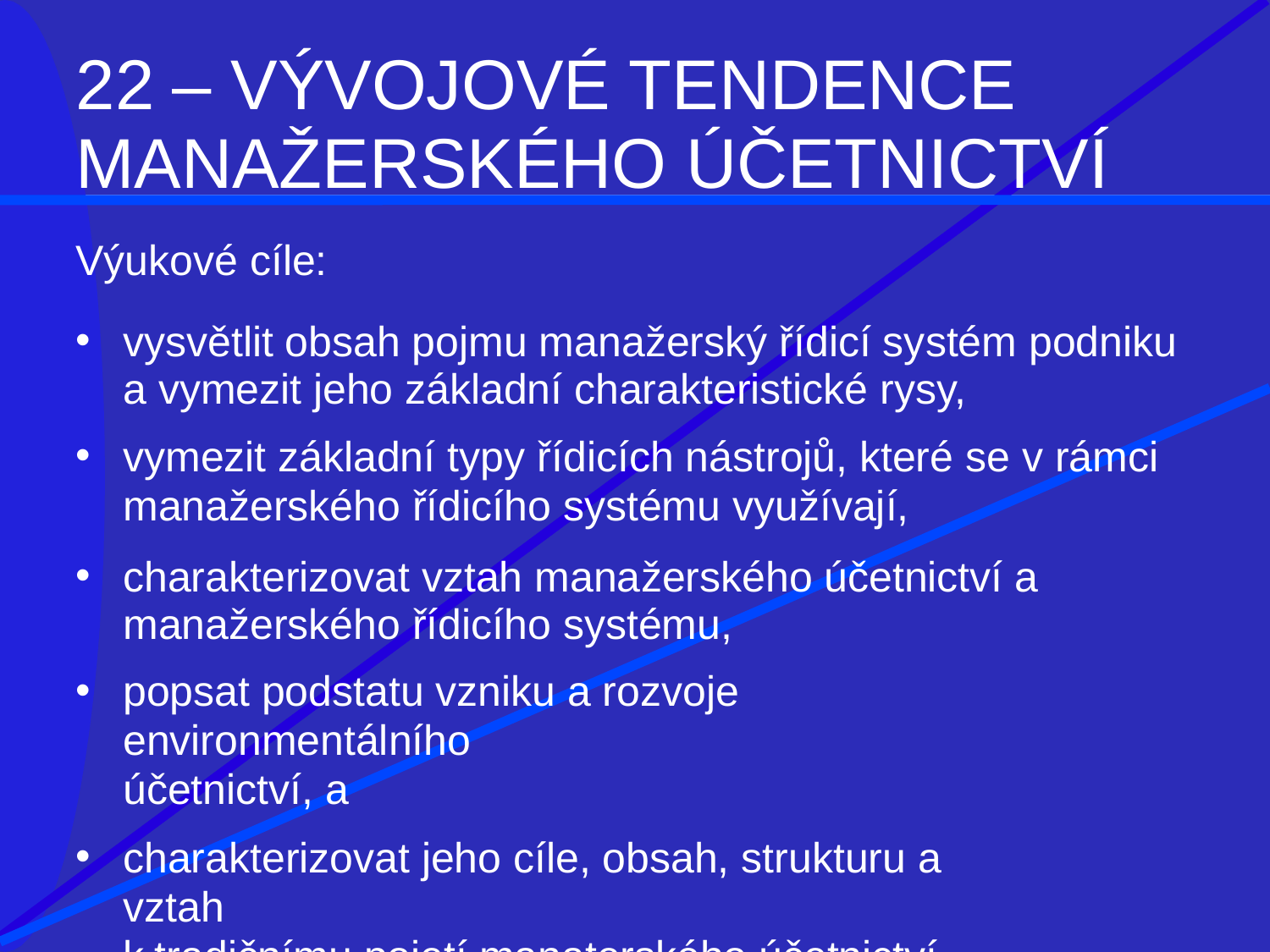

# 22 – VÝVOJOVÉ TENDENCE MANAŽERSKÉHO ÚČETNICTVÍ
Výukové cíle:
vysvětlit obsah pojmu manažerský řídicí systém podniku a vymezit jeho základní charakteristické rysy,
vymezit základní typy řídicích nástrojů, které se v rámci
manažerského řídicího systému využívají,
charakterizovat vztah manažerského účetnictví a manažerského řídicího systému,
popsat podstatu vzniku a rozvoje environmentálního
účetnictví, a
charakterizovat jeho cíle, obsah, strukturu a vztah
k tradičnímu pojetí manaţerského účetnictví.